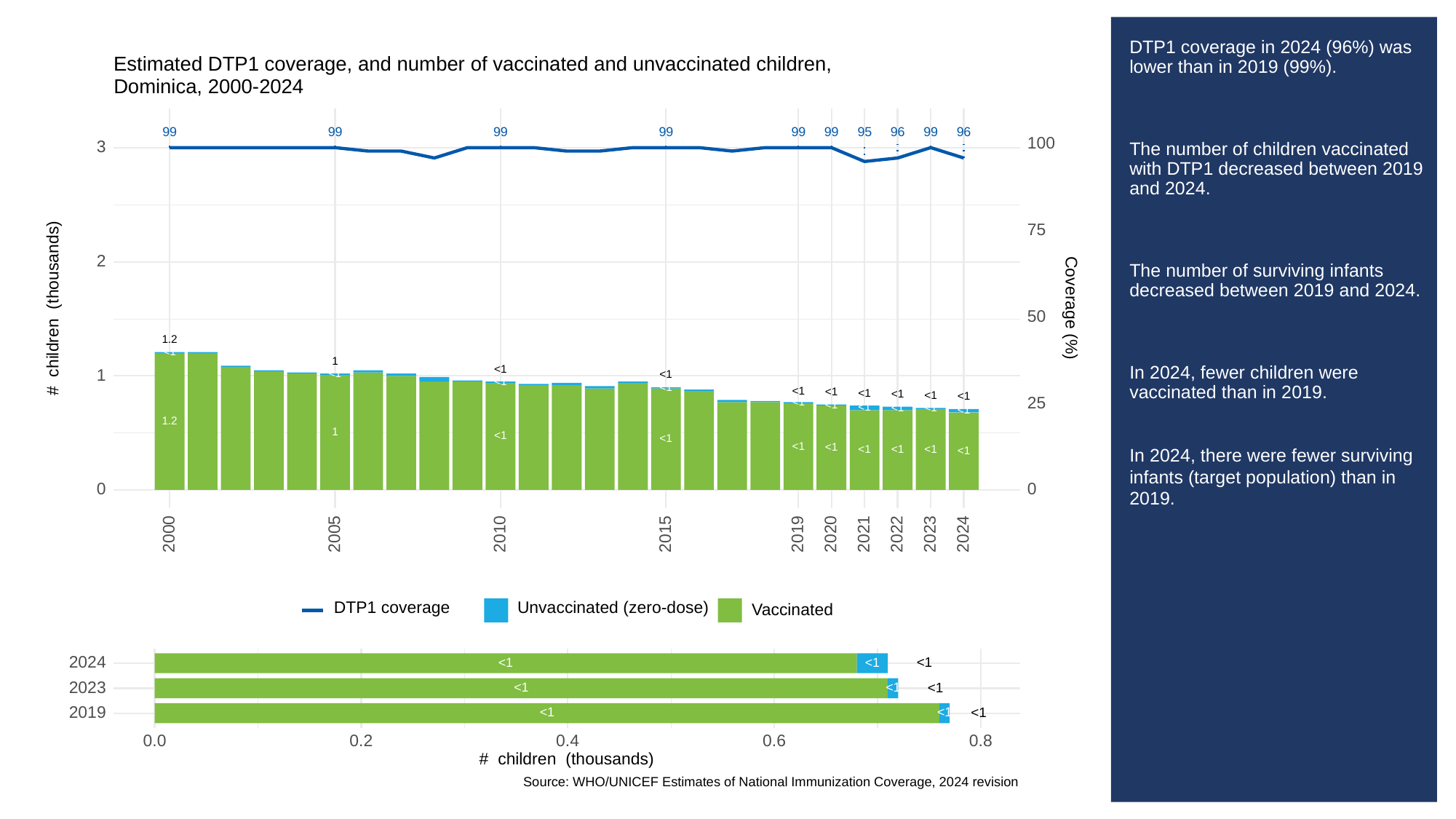

# DTP1 coverage in 2024 (96%) was lower than in 2019 (99%).

The number of children vaccinated with DTP1 decreased between 2019 and 2024.

The number of surviving infants decreased between 2019 and 2024.

In 2024, fewer children were vaccinated than in 2019.

In 2024, there were fewer surviving infants (target population) than in 2019.

Estimated DTP1 coverage, and number of vaccinated and unvaccinated children,
Dominica, 2000-2024

99
99
99
99
99
99
95
96
99
96
100
3

75
2

#  children  (thousands)
Coverage (%)
50

1.2
<1

1
<1

1
<1

<1

<1

<1

<1

<1

<1

<1

<1
<1
25
<1

<1

<1
<1
<1

<1

1.2
1
<1

<1
<1
<1
<1
<1
<1
<1
0
0

2023
2000
2005
2010
2015
2019
2020
2021
2022
2024

Unvaccinated (zero-dose)
DTP1 coverage
Vaccinated

2024
<1
<1
<1

2023
<1
<1
<1

2019
<1
<1
<1

0.0
0.2
0.4
0.6
0.8
#  children  (thousands)
Source: WHO/UNICEF Estimates of National Immunization Coverage, 2024 revision